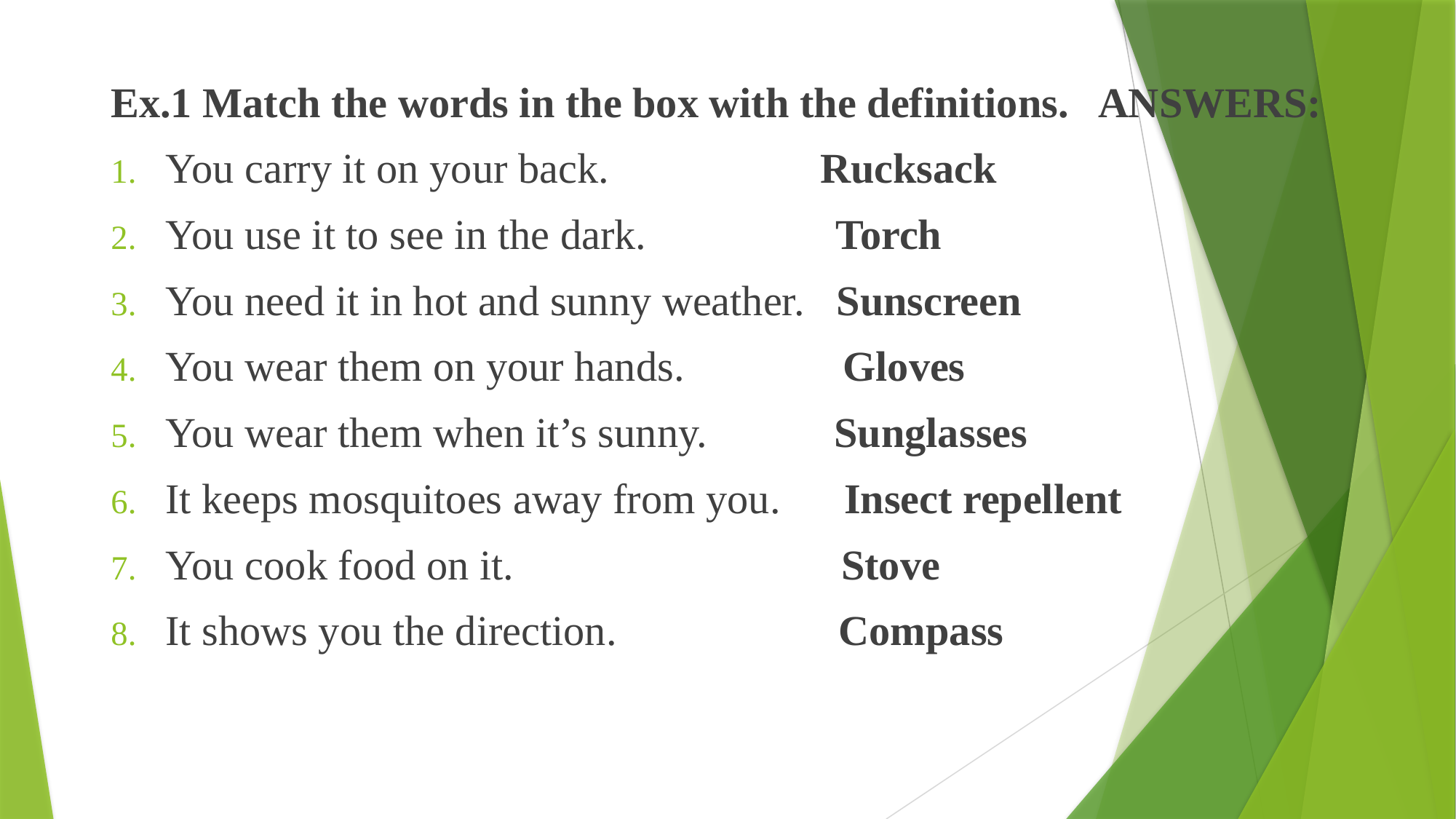

Ex.1 Match the words in the box with the definitions.   ANSWERS:
You carry it on your back.                    Rucksack
You use it to see in the dark.                  Torch
You need it in hot and sunny weather.   Sunscreen
You wear them on your hands.               Gloves
You wear them when it’s sunny.            Sunglasses
It keeps mosquitoes away from you.      Insect repellent
You cook food on it.                               Stove
It shows you the direction.                     Compass